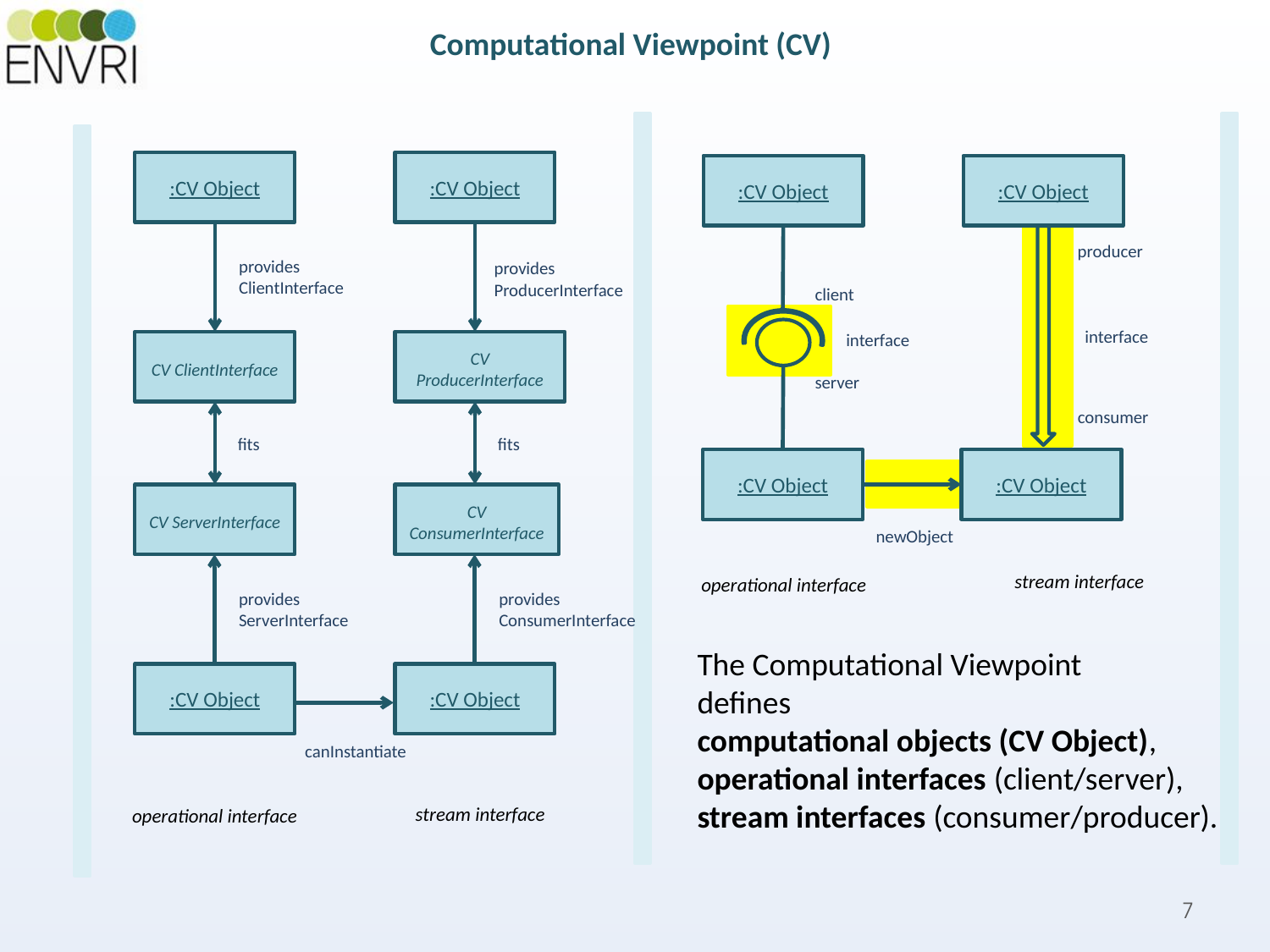

Computational Viewpoint (CV)

:CV Object
:CV Object
:CV Object
:CV Object

producer
provides
ClientInterface
provides
ProducerInterface
client

interface
interface

CV ProducerInterface

CV ClientInterface

server
consumer
fits
fits
:CV Object
:CV Object

CV ConsumerInterface

CV ServerInterface

newObject
stream interface
operational interface
provides
ServerInterface
provides
ConsumerInterface
The Computational Viewpoint
defines
computational objects (CV Object),
operational interfaces (client/server),
stream interfaces (consumer/producer).

:CV Object
:CV Object
canInstantiate
stream interface
operational interface
7